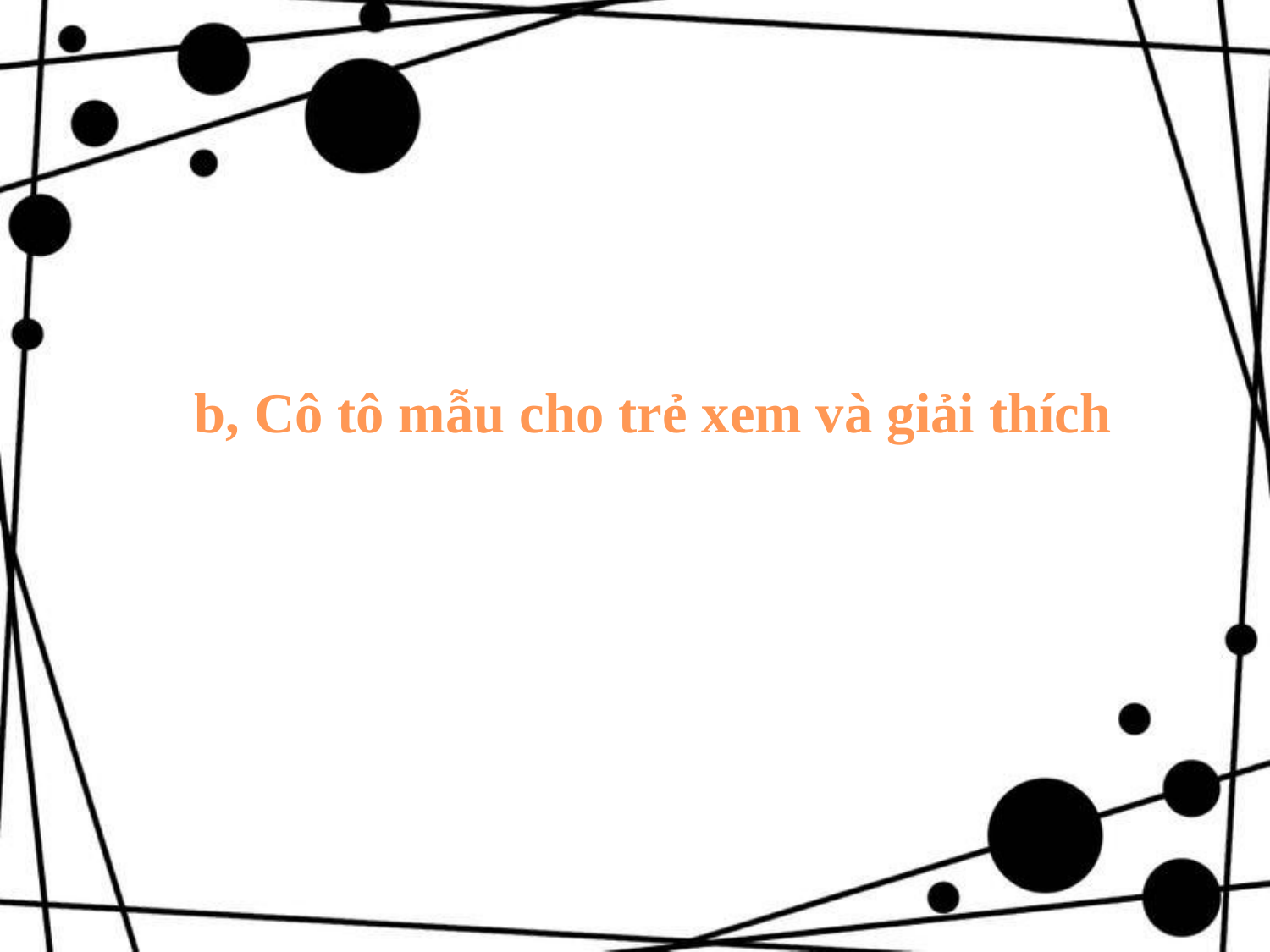

b, Cô tô mẫu cho trẻ xem và giải thích